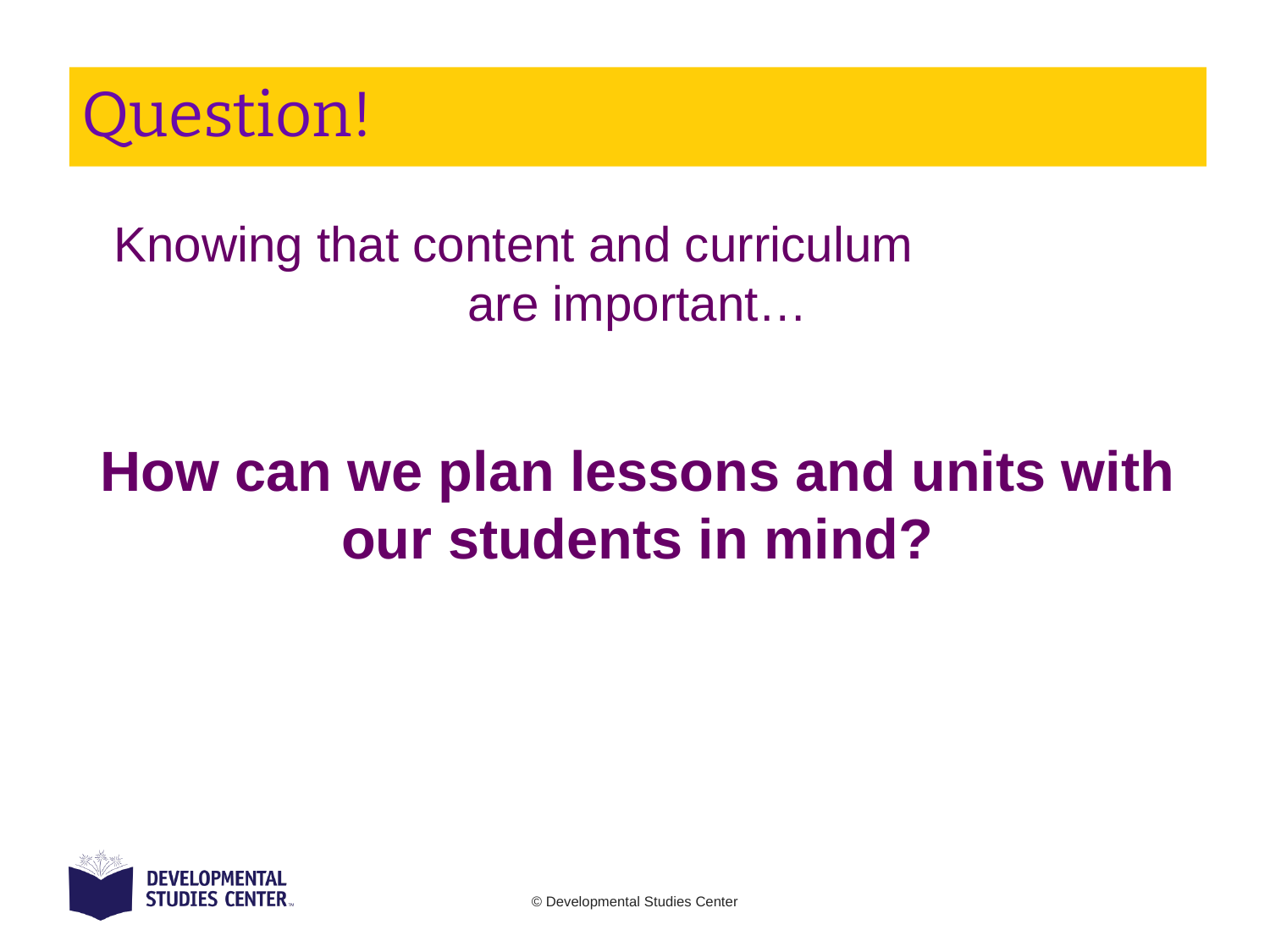

# Question!
Knowing that content and curriculum                   are important…

How can we plan lessons and units with our students in mind?